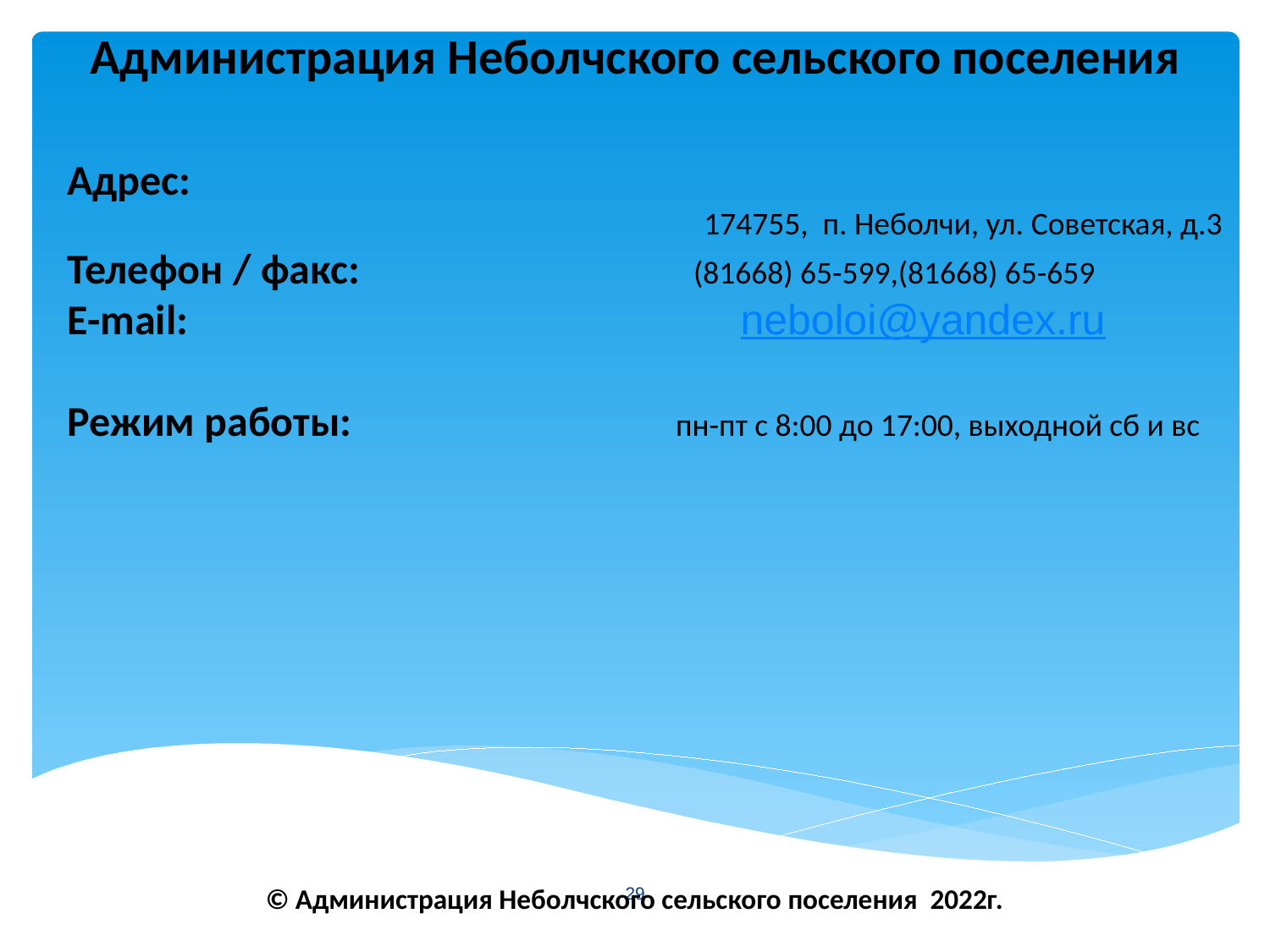

Администрация Неболчского сельского поселения
Адрес:
174755,  п. Неболчи, ул. Советская, д.3
Телефон / факс:                                   (81668) 65-599,(81668) 65-659
E-mail:                                                          neboloi@yandex.ru

Режим работы:                                  пн-пт с 8:00 до 17:00, выходной сб и вс

29
© Администрация Неболчского сельского поселения  2022г.